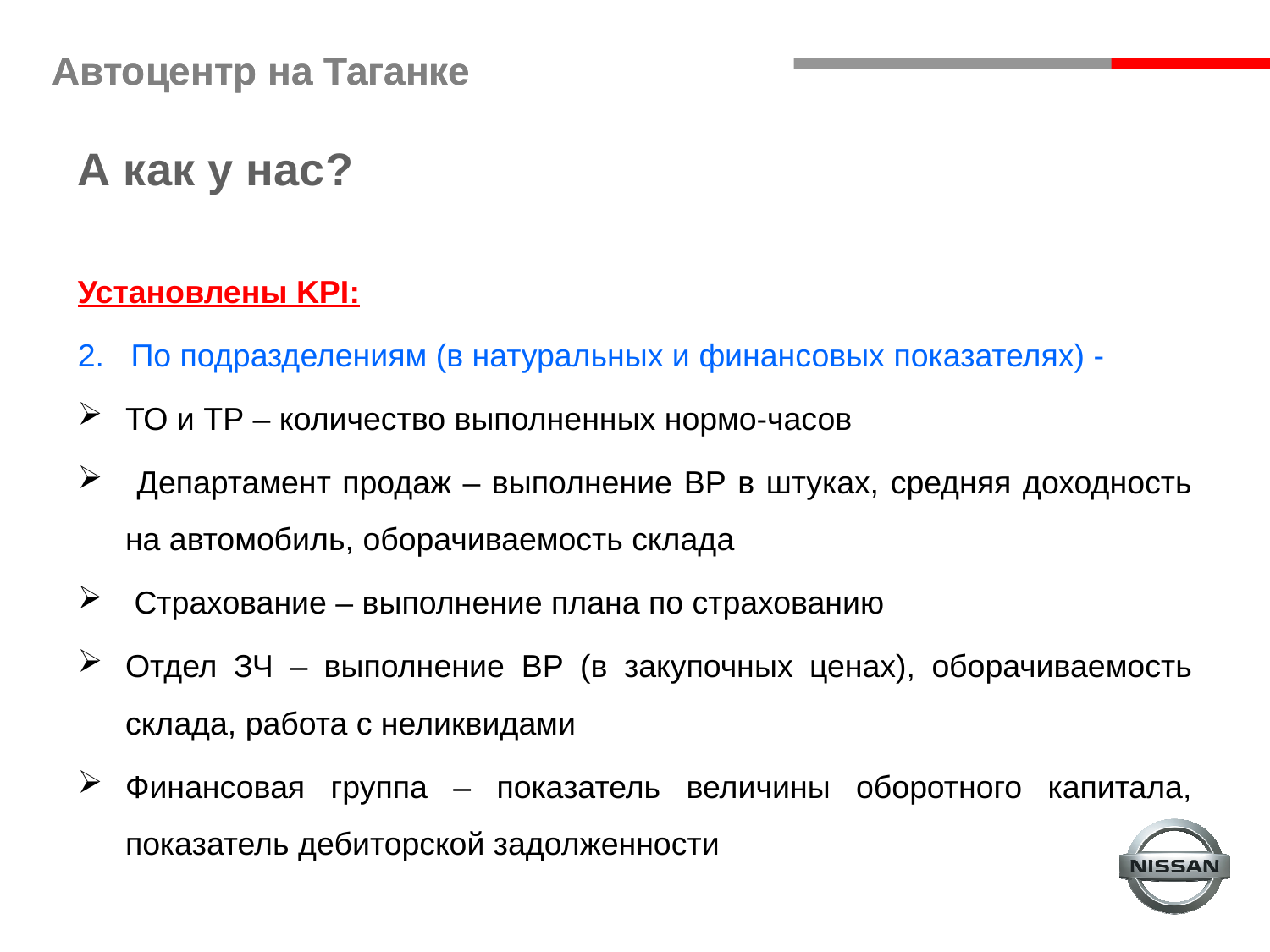

А как у нас?
Установлены KPI:
2.   По подразделениям (в натуральных и финансовых показателях) -
ТО и ТР – количество выполненных нормо-часов
 Департамент продаж – выполнение BP в штуках, средняя доходность на автомобиль, оборачиваемость склада
 Страхование – выполнение плана по страхованию
Отдел ЗЧ – выполнение BP (в закупочных ценах), оборачиваемость склада, работа с неликвидами
Финансовая группа – показатель величины оборотного капитала, показатель дебиторской задолженности